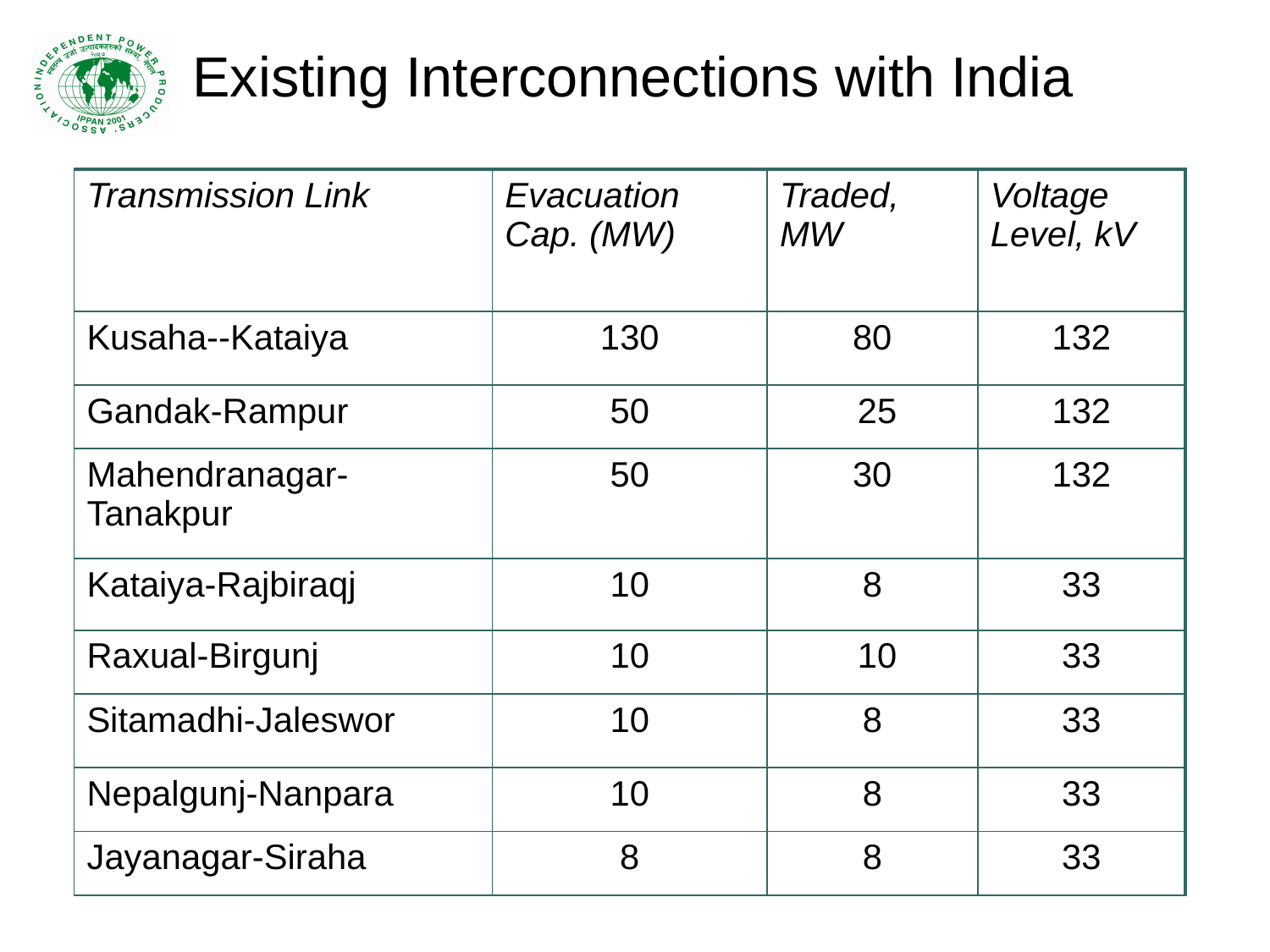

# Existing Interconnections with India
| Transmission Link | Evacuation Cap. (MW) | Traded, MW | Voltage Level, kV |
| --- | --- | --- | --- |
| Kusaha--Kataiya | 130 | 80 | 132 |
| Gandak-Rampur | 50 | 25 | 132 |
| Mahendranagar-Tanakpur | 50 | 30 | 132 |
| Kataiya-Rajbiraqj | 10 | 8 | 33 |
| Raxual-Birgunj | 10 | 10 | 33 |
| Sitamadhi-Jaleswor | 10 | 8 | 33 |
| Nepalgunj-Nanpara | 10 | 8 | 33 |
| Jayanagar-Siraha | 8 | 8 | 33 |